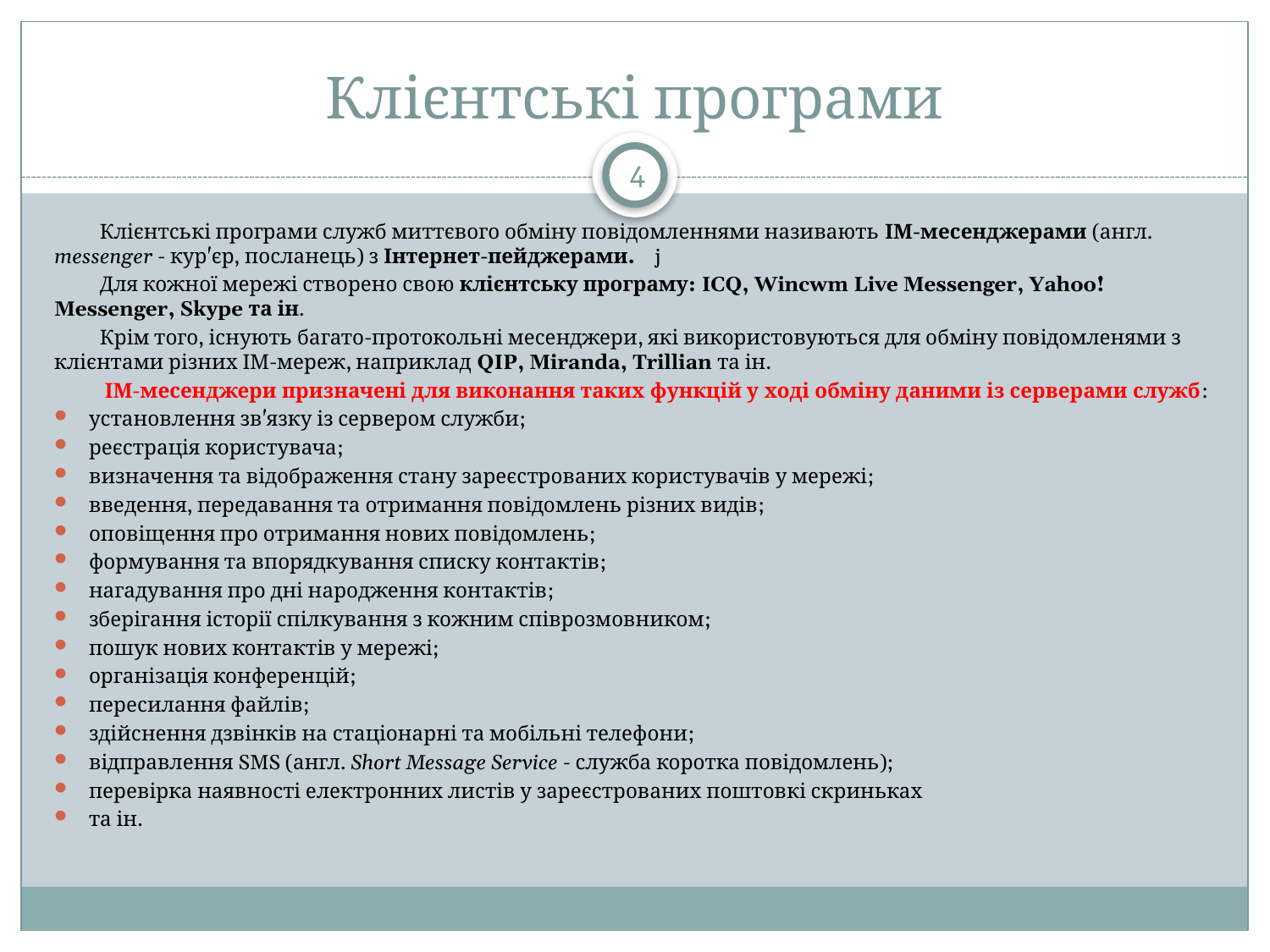

# Клієнтські програми
4
Клієнтські програми служб миттєвого обміну повідомленнями називають ІМ-месенджерами (англ. messenger - кур'єр, посланець) з Інтернет-пейджерами.	j
Для кожної мережі створено свою клієнтську програму: ICQ, Wincwm Live Messenger, Yahoo! Messenger, Skype та ін.
Крім того, існують багато-протокольні месенджери, які використовуються для обміну повідомленями з клієнтами різних ІМ-мереж, наприклад QIP, Miranda, Trillian та ін.
 ІМ-месенджери призначені для виконання таких функцій у ході обміну даними із серверами служб:
установлення зв'язку із сервером служби;
реєстрація користувача;
визначення та відображення стану зареєстрованих користувачів у мережі;
введення, передавання та отримання повідомлень різних видів;
оповіщення про отримання нових повідомлень;
формування та впорядкування списку контактів;
нагадування про дні народження контактів;
зберігання історії спілкування з кожним співрозмовником;
пошук нових контактів у мережі;
організація конференцій;
пересилання файлів;
здійснення дзвінків на стаціонарні та мобільні телефони;
відправлення SMS (англ. Short Message Service - служба коротка повідомлень);
перевірка наявності електронних листів у зареєстрованих поштовкі скриньках
та ін.